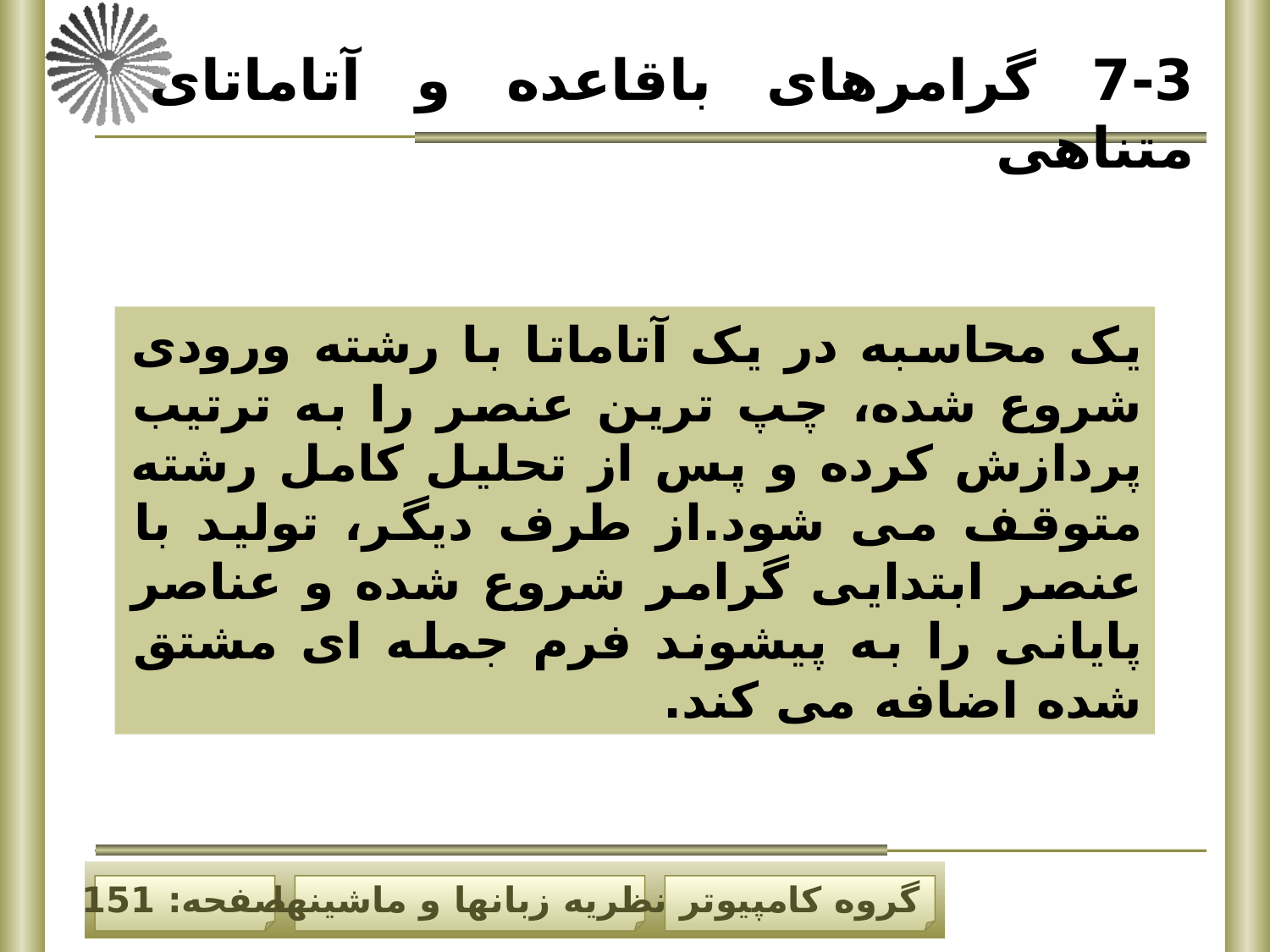

7-3 گرامرهای باقاعده و آتاماتای متناهی
یک محاسبه در یک آتاماتا با رشته ورودی شروع شده، چپ ترین عنصر را به ترتیب پردازش کرده و پس از تحلیل کامل رشته متوقف می شود.از طرف دیگر، تولید با عنصر ابتدایی گرامر شروع شده و عناصر پایانی را به پیشوند فرم جمله ای مشتق شده اضافه می کند.